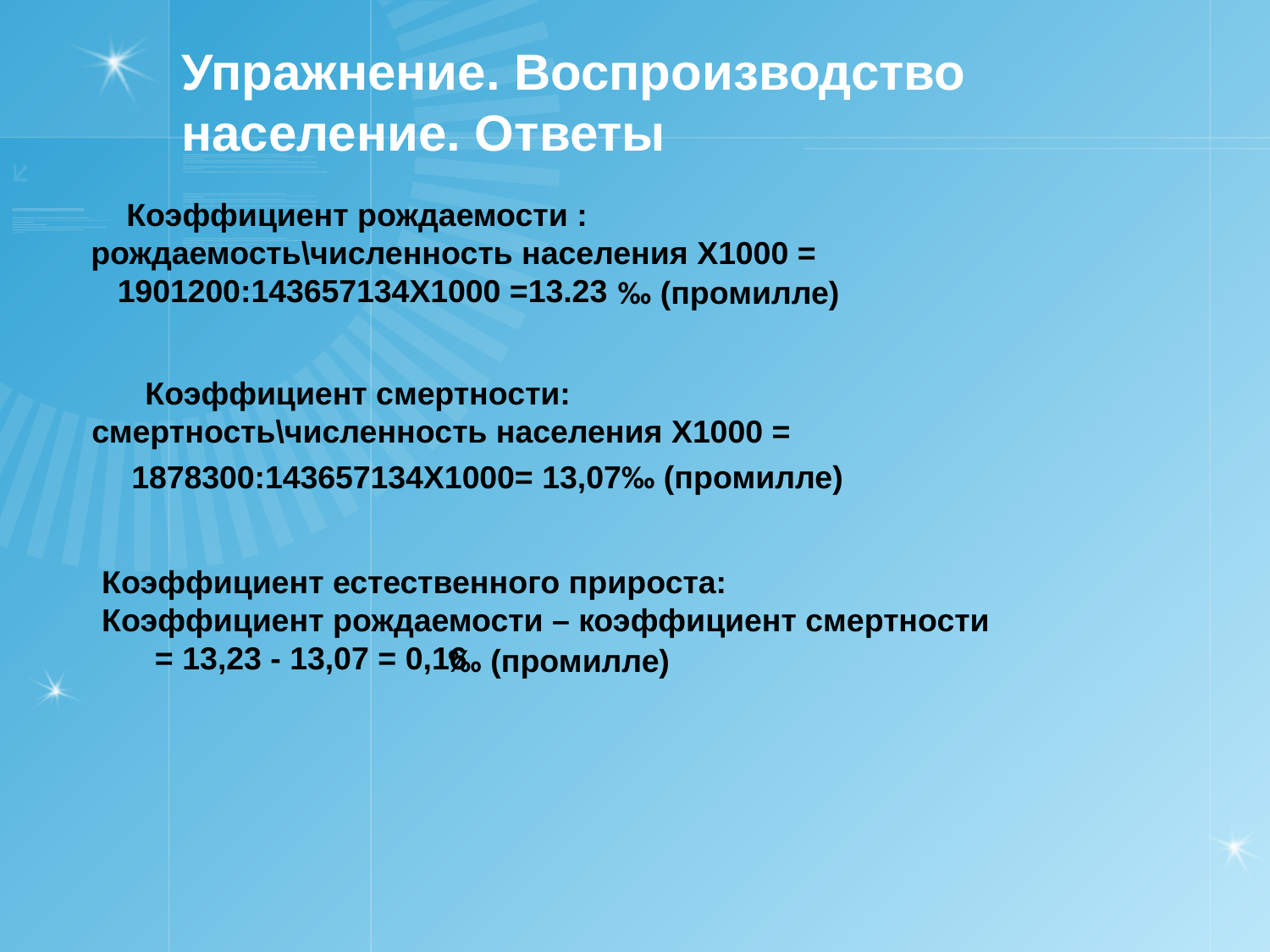

# Упражнение. Воспроизводство население. Ответы
     Коэффициент рождаемости :
 рождаемость\численность населения Х1000 =
    1901200:143657134Х1000 =13.23

‰ (промилле)
      Коэффициент смертности:
смертность\численность населения Х1000 =
1878300:143657134Х1000= 13,07‰ (промилле)

Коэффициент естественного прироста:
Коэффициент рождаемости – коэффициент смертности        = 13,23 - 13,07 = 0,16
 ‰ (промилле)